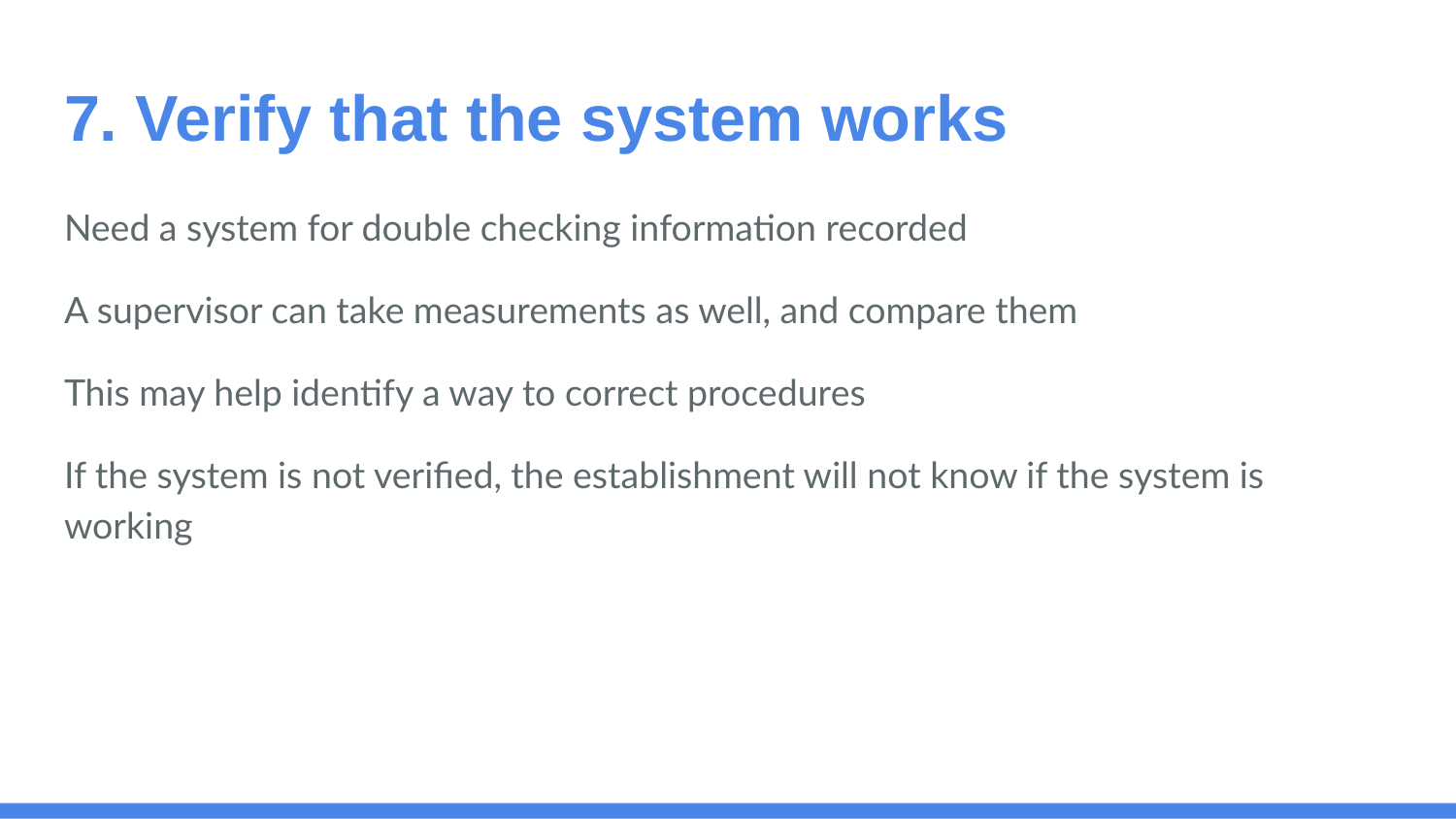

# 7. Verify that the system works
Need a system for double checking information recorded
A supervisor can take measurements as well, and compare them
This may help identify a way to correct procedures
If the system is not verified, the establishment will not know if the system is working